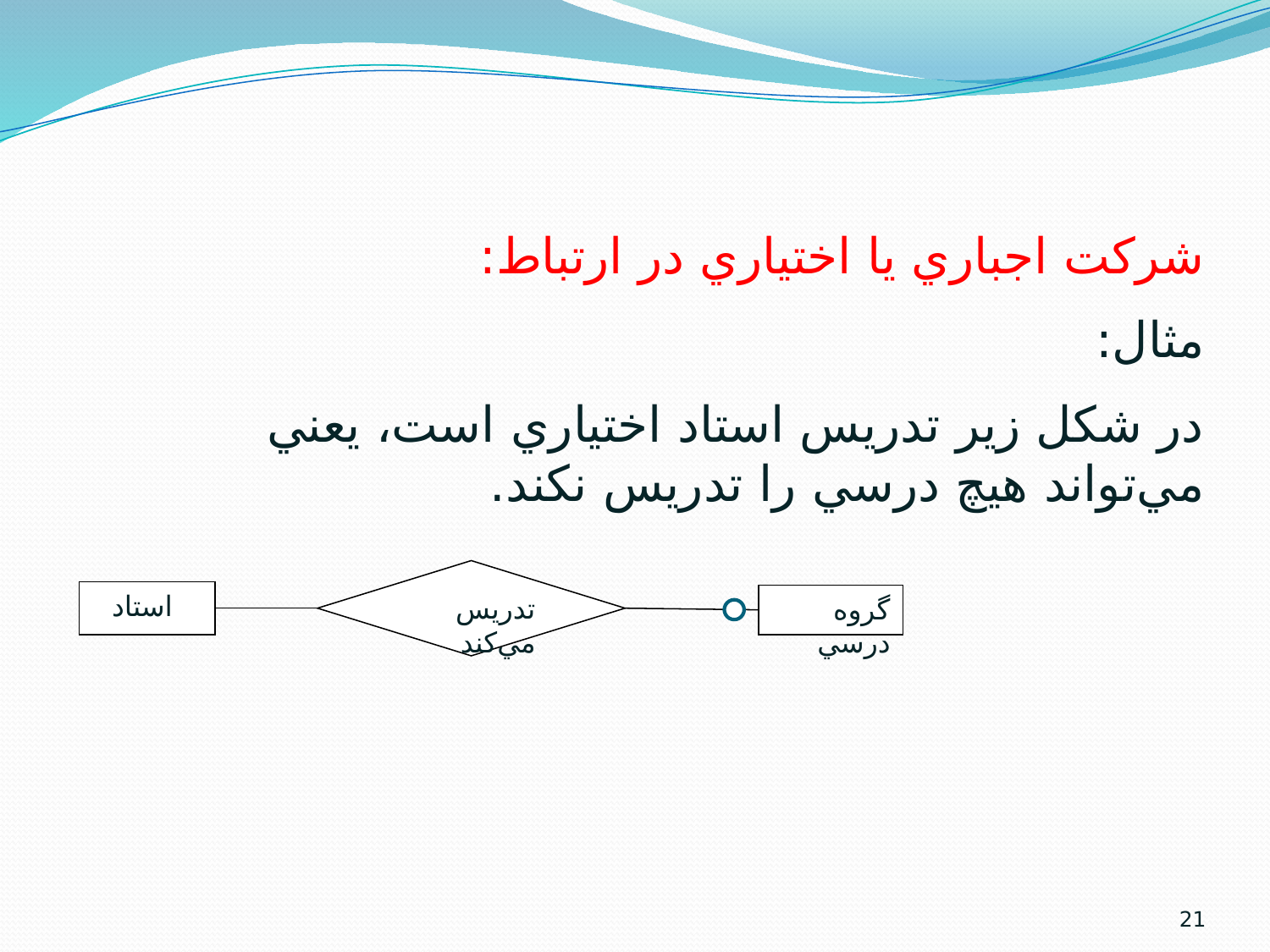

شرکت اجباري يا اختياري در ارتباط:
مثال:
در شکل زير تدريس استاد اختياري است، يعني مي‌تواند هيچ درسي را تدريس نکند.
تدريس مي‌کند
    استاد
گروه درسي

21